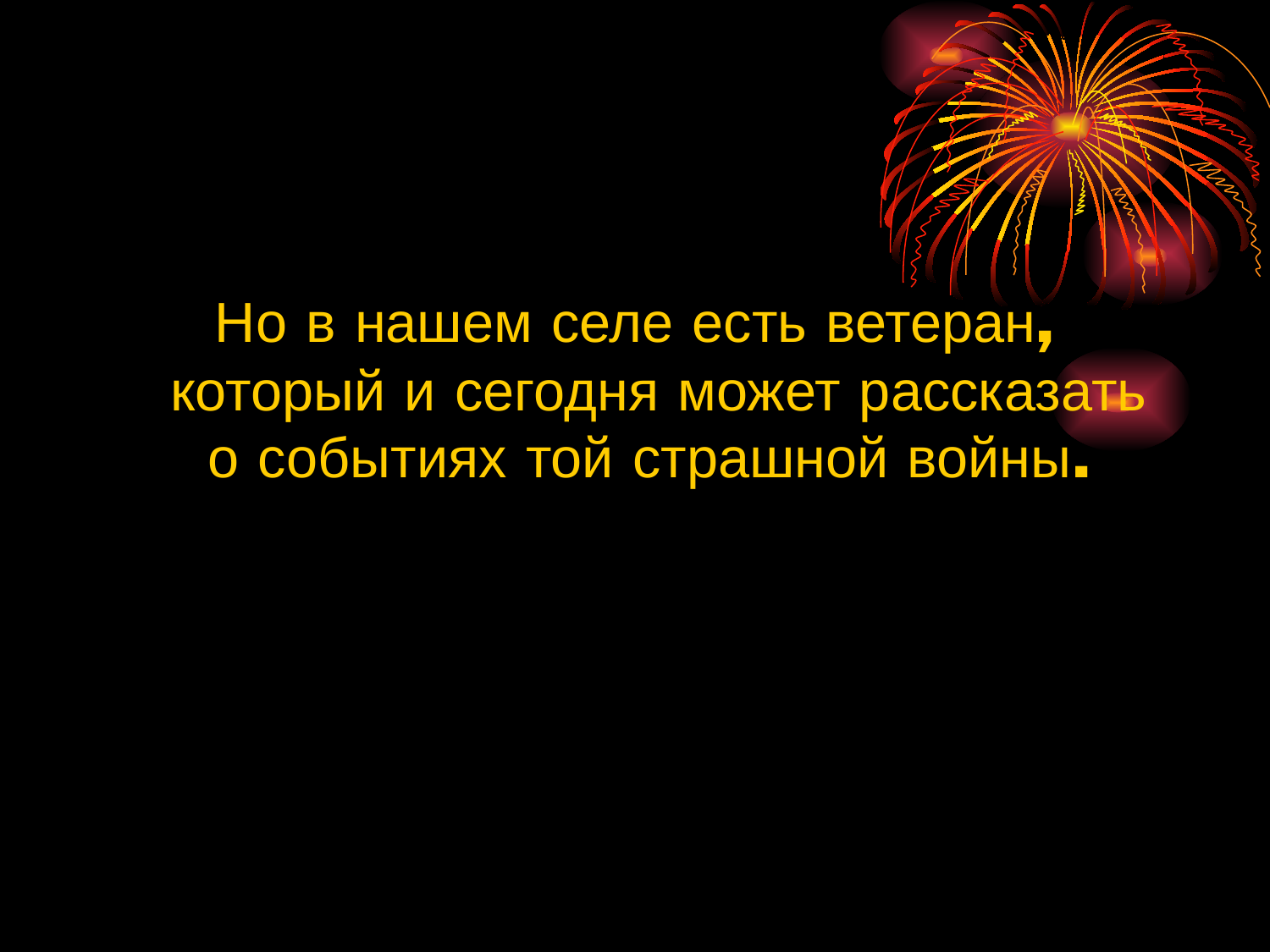

Но в нашем селе есть ветеран, который и сегодня может рассказать о событиях той страшной войны.